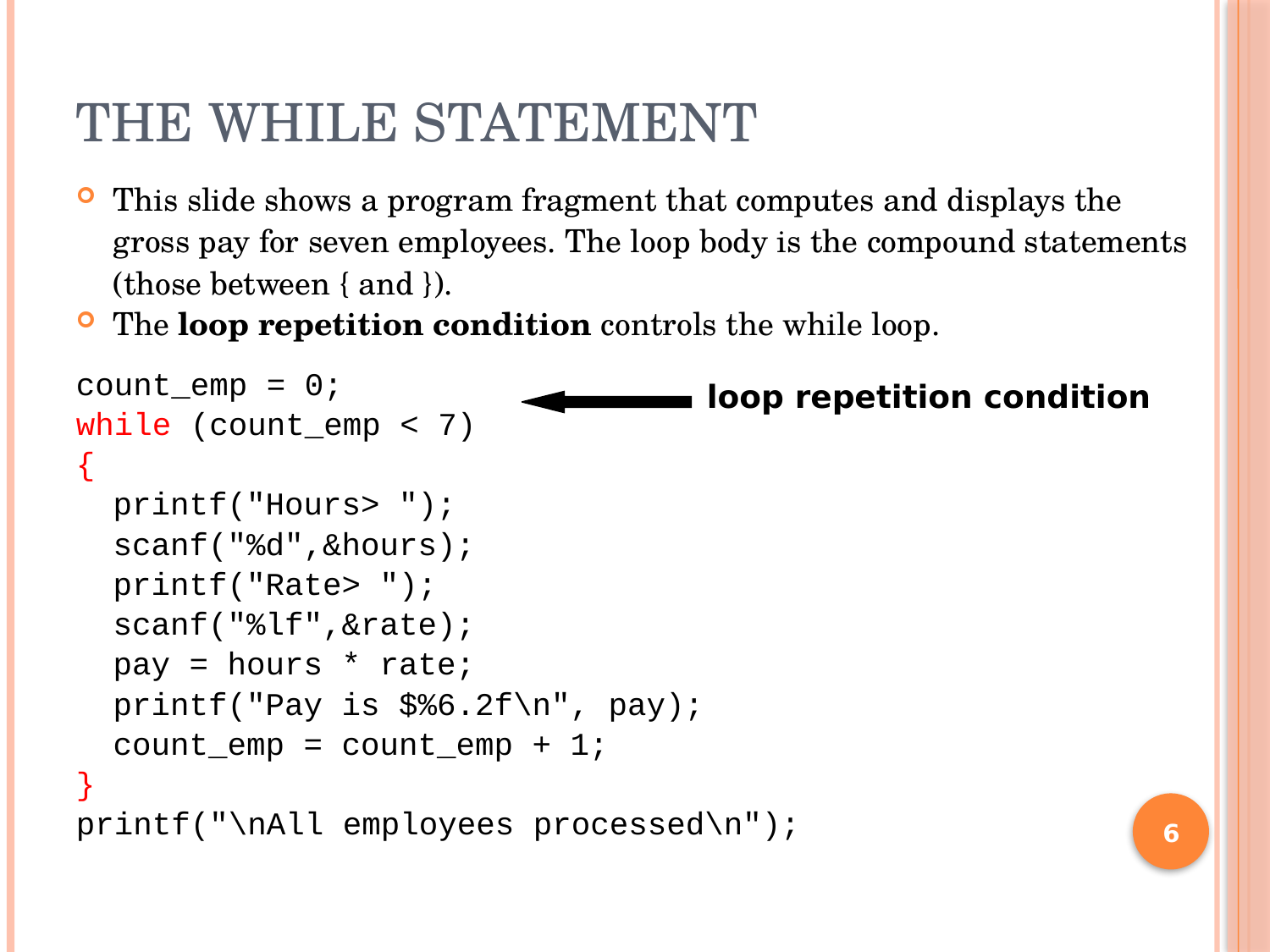

# The While Statement
This slide shows a program fragment that computes and displays the gross pay for seven employees. The loop body is the compound statements (those between { and }).
The loop repetition condition controls the while loop.

count_emp = 0;
while (count_emp < 7)
{
	printf("Hours> ");
	scanf("%d",&hours);
	printf("Rate> ");
	scanf("%lf",&rate);
	pay = hours * rate;
	printf("Pay is $%6.2f\n", pay);
	count_emp = count_emp + 1;
}
printf("\nAll employees processed\n");
loop repetition condition

6